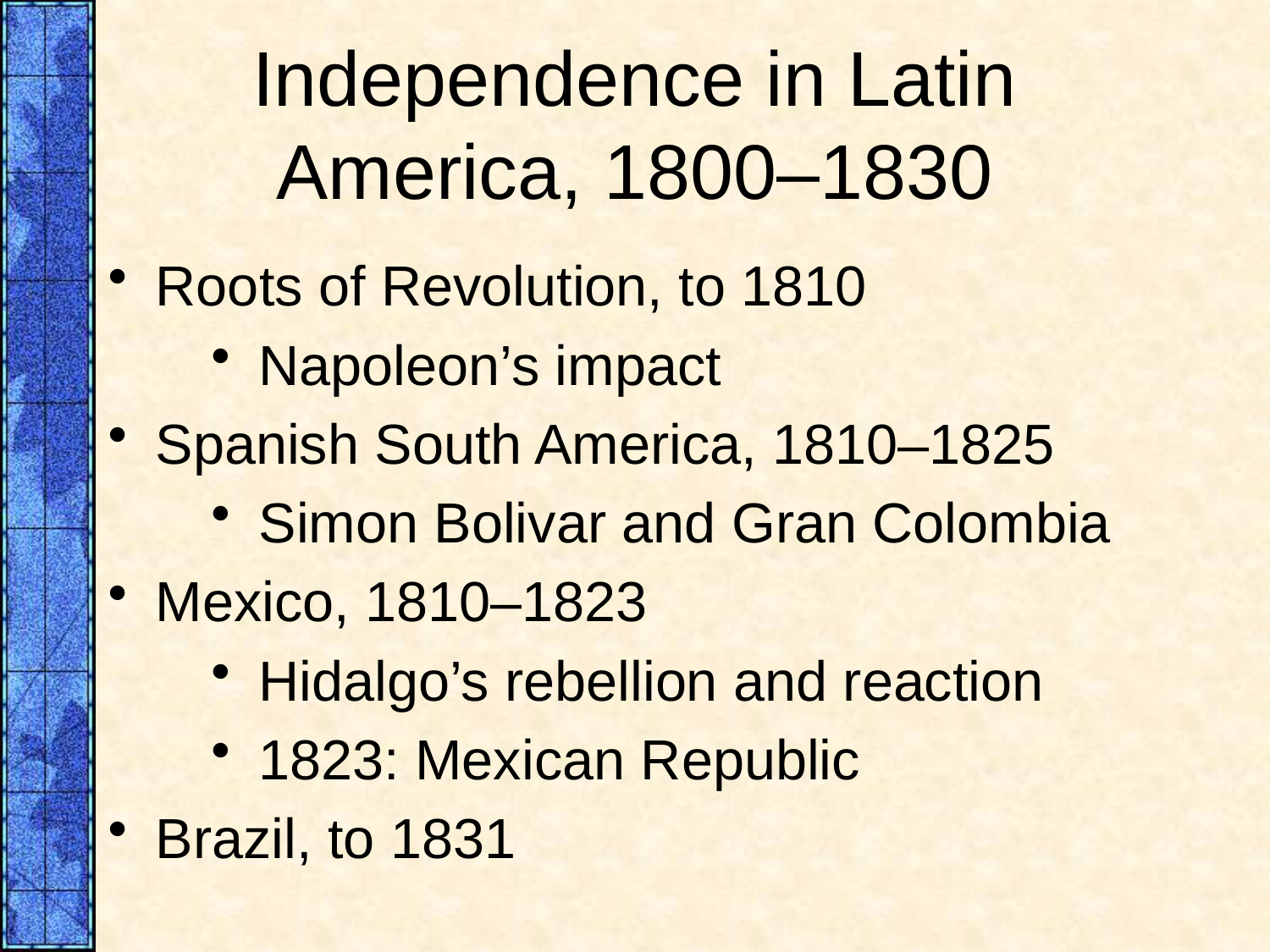

# Independence in Latin America, 1800–1830
Roots of Revolution, to 1810
Napoleon’s impact
Spanish South America, 1810–1825
Simon Bolivar and Gran Colombia
Mexico, 1810–1823
Hidalgo’s rebellion and reaction
1823: Mexican Republic
Brazil, to 1831